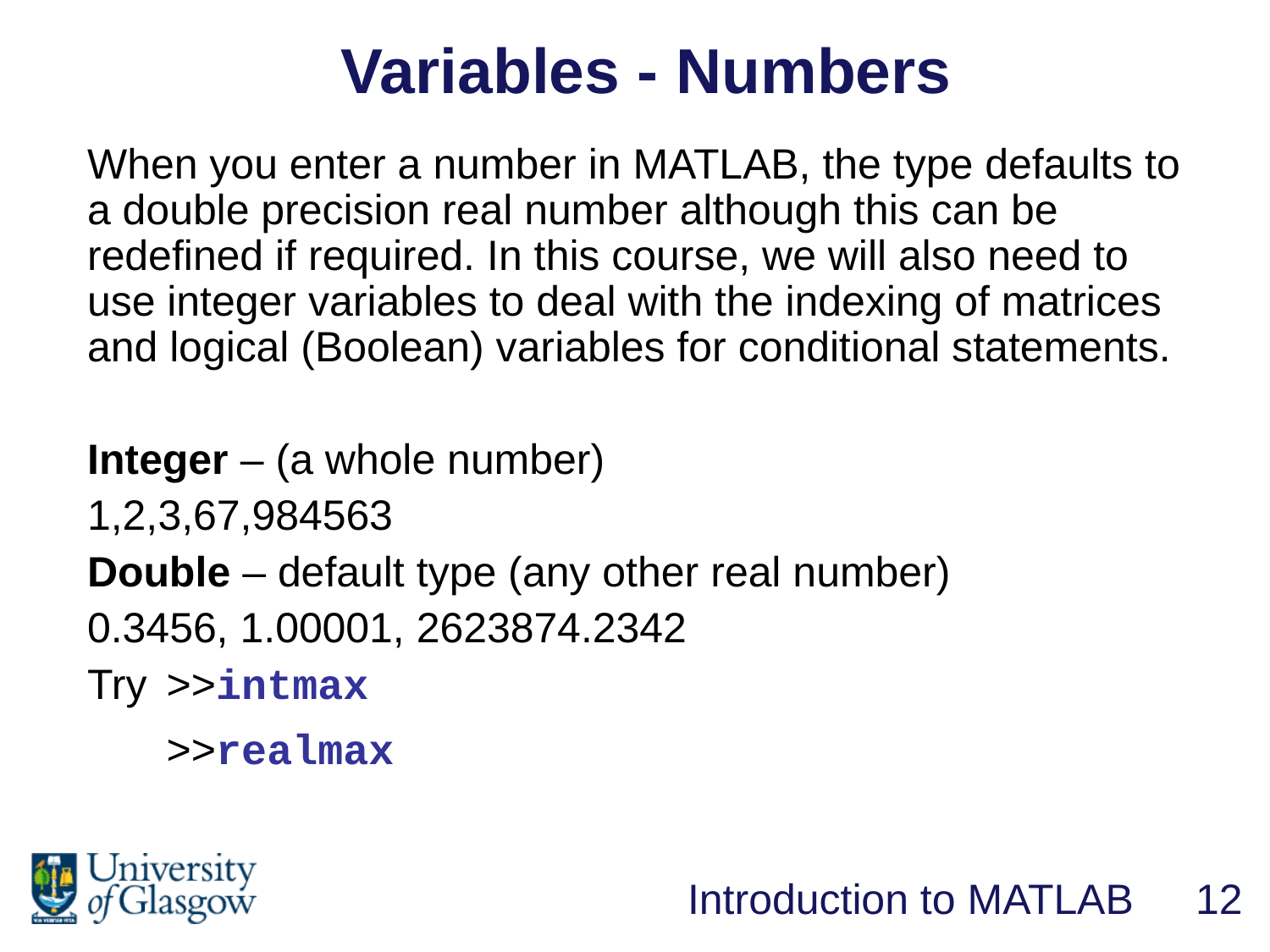

Variables - Numbers
When you enter a number in MATLAB, the type defaults to a double precision real number although this can be redefined if required. In this course, we will also need to use integer variables to deal with the indexing of matrices and logical (Boolean) variables for conditional statements.

Integer – (a whole number)
1,2,3,67,984563
Double – default type (any other real number)
0.3456, 1.00001, 2623874.2342
Try 	>>intmax
 	>>realmax